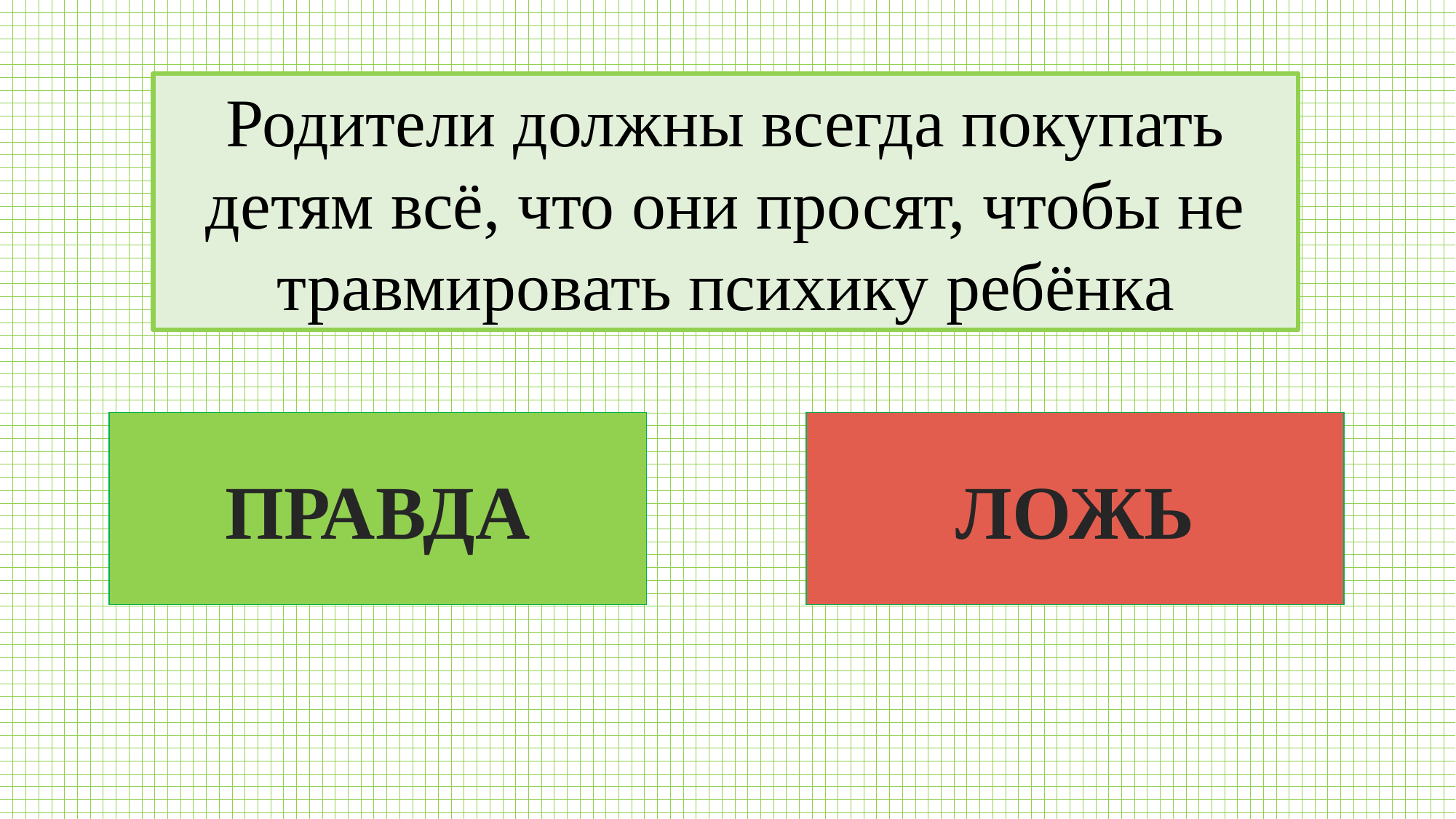

Родители должны всегда покупать детям всё, что они просят, чтобы не травмировать психику ребёнка
ПРАВДА
ЛОЖЬ